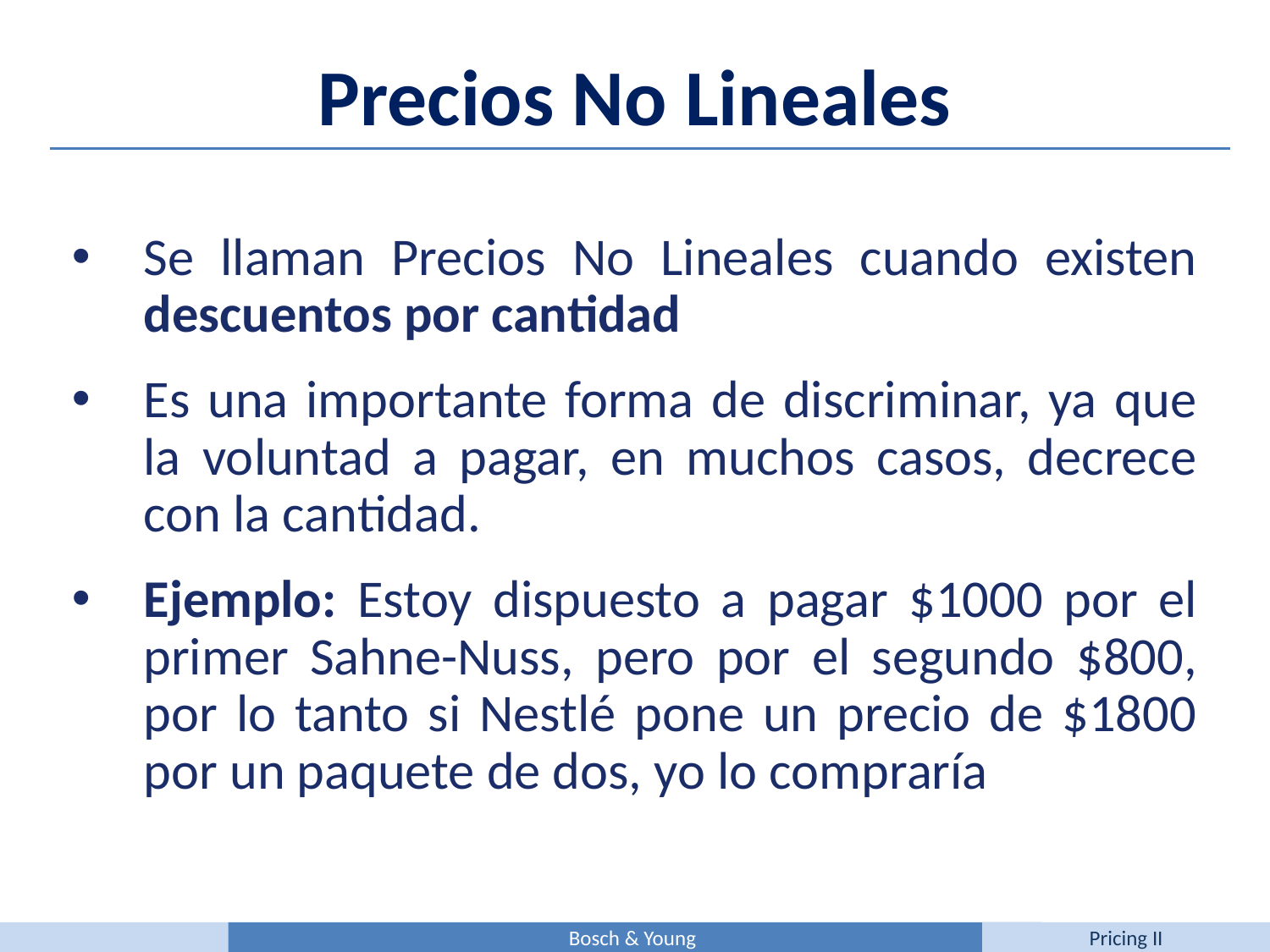

Precios No Lineales
Se llaman Precios No Lineales cuando existen descuentos por cantidad

Es una importante forma de discriminar, ya que la voluntad a pagar, en muchos casos, decrece con la cantidad.

Ejemplo: Estoy dispuesto a pagar $1000 por el primer Sahne-Nuss, pero por el segundo $800, por lo tanto si Nestlé pone un precio de $1800 por un paquete de dos, yo lo compraría

Bosch & Young
Pricing II